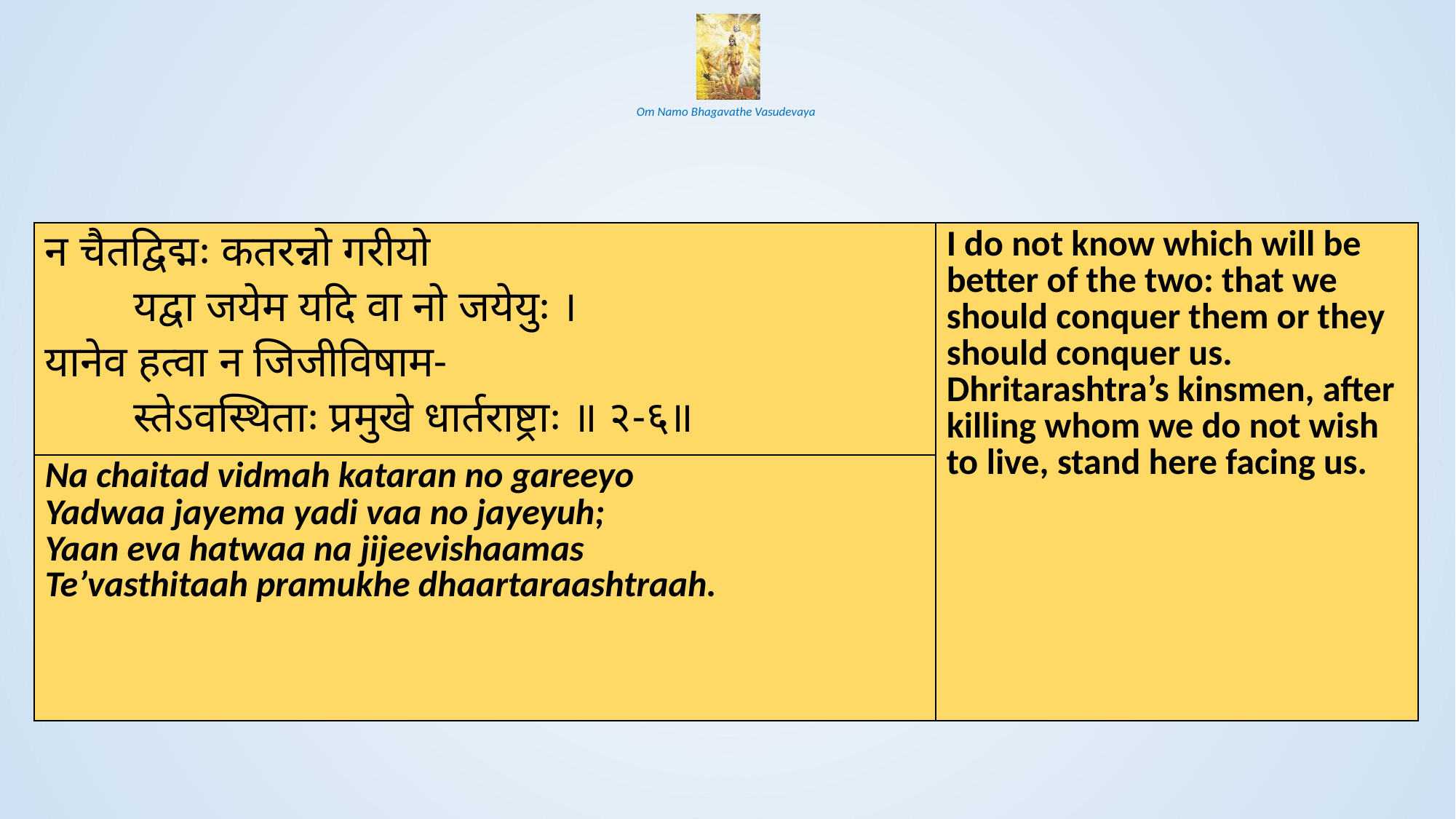

# Om Namo Bhagavathe Vasudevaya
| न चैतद्विद्मः कतरन्नो गरीयो यद्वा जयेम यदि वा नो जयेयुः । यानेव हत्वा न जिजीविषाम- स्तेऽवस्थिताः प्रमुखे धार्तराष्ट्राः ॥ २-६॥ | I do not know which will be better of the two: that we should conquer them or they should conquer us. Dhritarashtra’s kinsmen, after killing whom we do not wish to live, stand here facing us. |
| --- | --- |
| Na chaitad vidmah kataran no gareeyo Yadwaa jayema yadi vaa no jayeyuh; Yaan eva hatwaa na jijeevishaamas Te’vasthitaah pramukhe dhaartaraashtraah. |  |